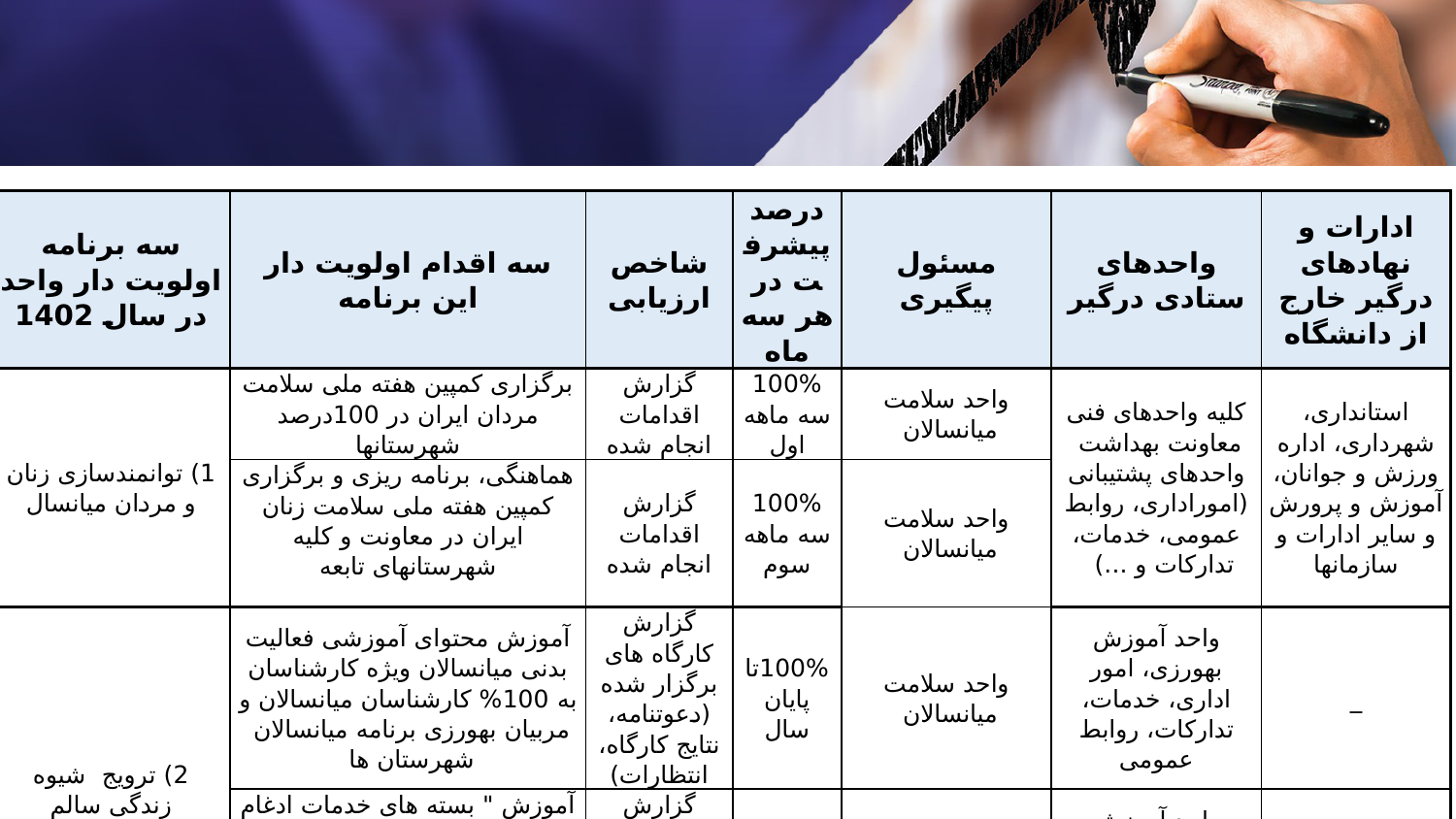

#
| سه برنامه اولویت دار واحد در سال 1402 | سه اقدام اولویت دار این برنامه | شاخص ارزیابی | درصد پیشرفت در هر سه ماه | مسئول پیگیری | واحدهای ستادی درگیر | ادارات و نهادهای درگیر خارج از دانشگاه |
| --- | --- | --- | --- | --- | --- | --- |
| 1) توانمندسازی زنان و مردان میانسال | برگزاری کمپین هفته ملی سلامت مردان ایران در 100درصد شهرستانها | گزارش اقدامات انجام شده | 100% سه ماهه اول | واحد سلامت میانسالان | کلیه واحدهای فنی معاونت بهداشت واحدهای پشتیبانی (اموراداری، روابط عمومی، خدمات، تدارکات و ...) | استانداری، شهرداری، اداره ورزش و جوانان، آموزش و پرورش و سایر ادارات و سازمانها |
|  | هماهنگی، برنامه ریزی و برگزاری کمپین هفته ملی سلامت زنان ایران در معاونت و کلیه شهرستانهای تابعه | گزارش اقدامات انجام شده | 100% سه ماهه سوم | واحد سلامت میانسالان |  |  |
| 2) ترویج شیوه زندگی سالم | آموزش محتوای آموزشی فعالیت بدنی میانسالان ویژه کارشناسان به 100% کارشناسان میانسالان و مربیان بهورزی برنامه میانسالان شهرستان ها | گزارش کارگاه های برگزار شده (دعوتنامه، نتایج کارگاه، انتظارات) | 100%تا پایان سال | واحد سلامت میانسالان | واحد آموزش بهورزی، امور اداری، خدمات، تدارکات، روابط عمومی | \_ |
|  | آموزش " بسته های خدمات ادغام یافته ویژه ارائه دهندگان خدمت (پزشک-ماما- مراقب سلامت-بهورز) به 100% کارشناسان میانسالان و مربیان بهورزی برنامه میانسالان شهرستان ها | گزارش کارگاه های برگزار شده (دعوتنامه، نتایج کارگاه، انتظارات) | 100%تا پایان سال | واحد سلامت میانسالان | واحد آموزش بهورزی، امور اداری، خدمات، تدارکات، روابط عمومی | \_ |